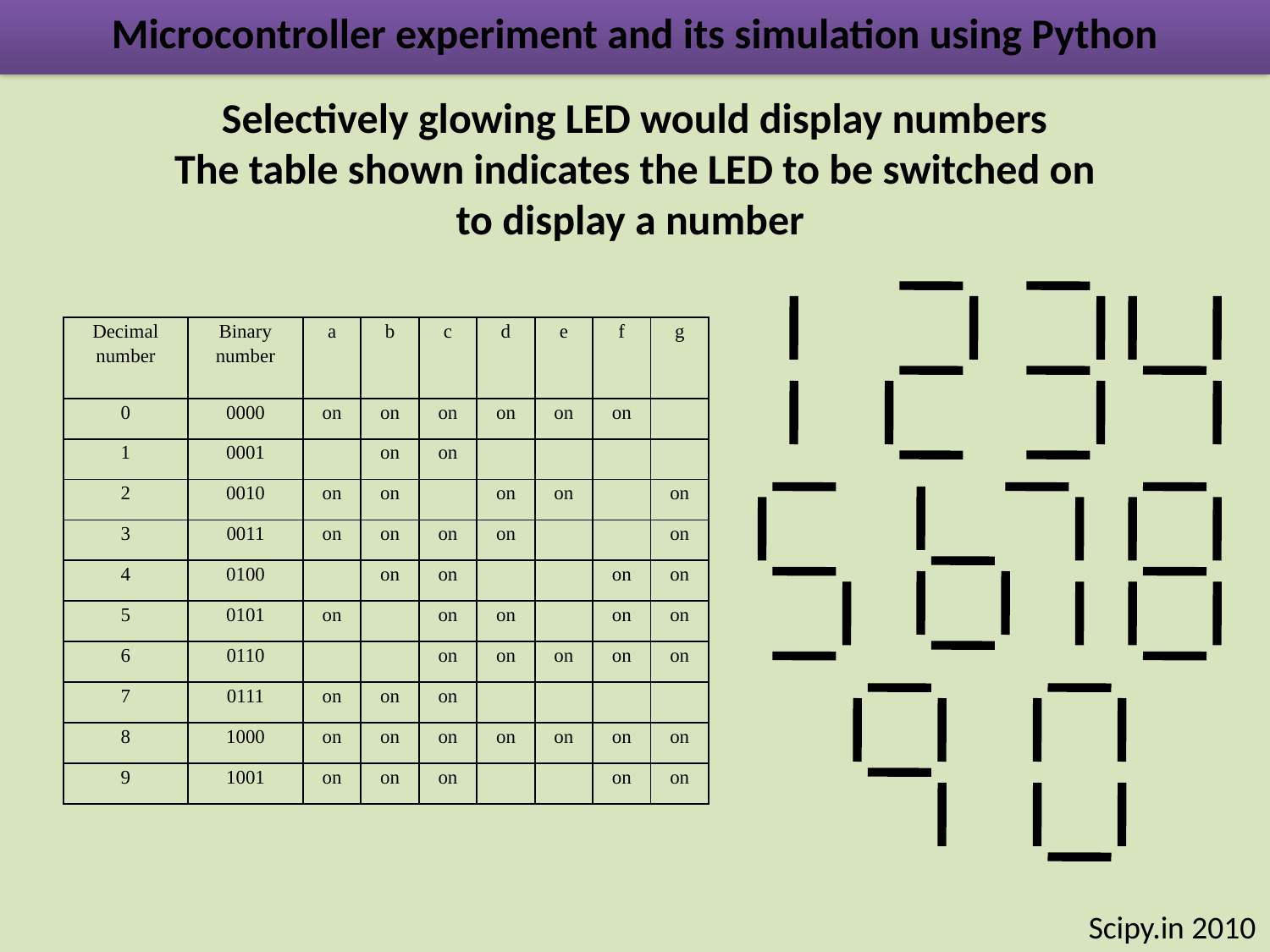

Microcontroller experiment and its simulation using Python
Selectively glowing LED would display numbers
The table shown indicates the LED to be switched on
to display a number
| Decimal number | Binary number | a | b | c | d | e | f | g |
| --- | --- | --- | --- | --- | --- | --- | --- | --- |
| 0 | 0000 | on | on | on | on | on | on |  |
| 1 | 0001 |  | on | on |  |  |  |  |
| 2 | 0010 | on | on |  | on | on |  | on |
| 3 | 0011 | on | on | on | on |  |  | on |
| 4 | 0100 |  | on | on |  |  | on | on |
| 5 | 0101 | on |  | on | on |  | on | on |
| 6 | 0110 |  |  | on | on | on | on | on |
| 7 | 0111 | on | on | on |  |  |  |  |
| 8 | 1000 | on | on | on | on | on | on | on |
| 9 | 1001 | on | on | on |  |  | on | on |
Scipy.in 2010